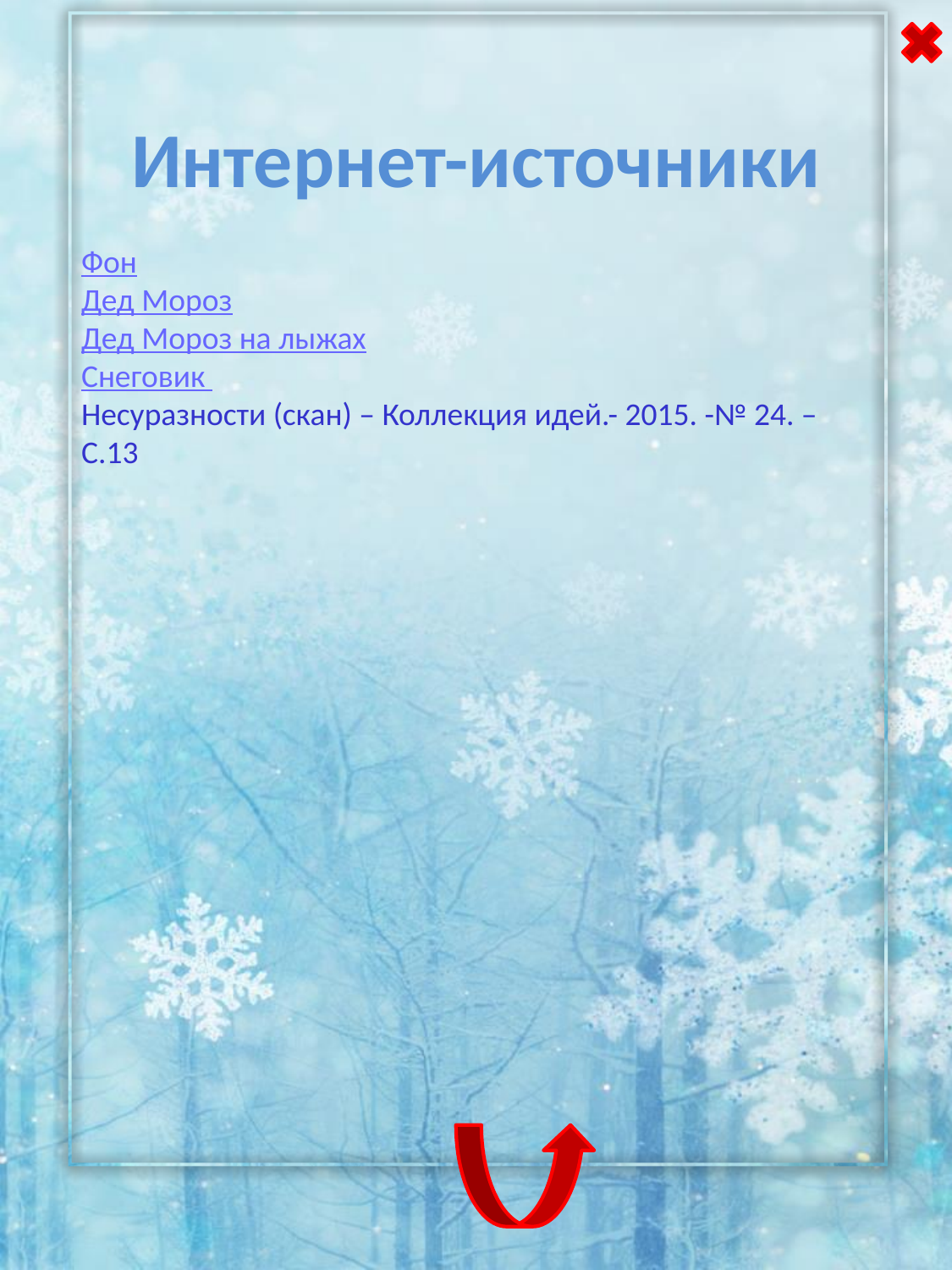

# Интернет-источники
Фон
Дед Мороз
Дед Мороз на лыжах
Снеговик
Несуразности (скан) – Коллекция идей.- 2015. -№ 24. – С.13